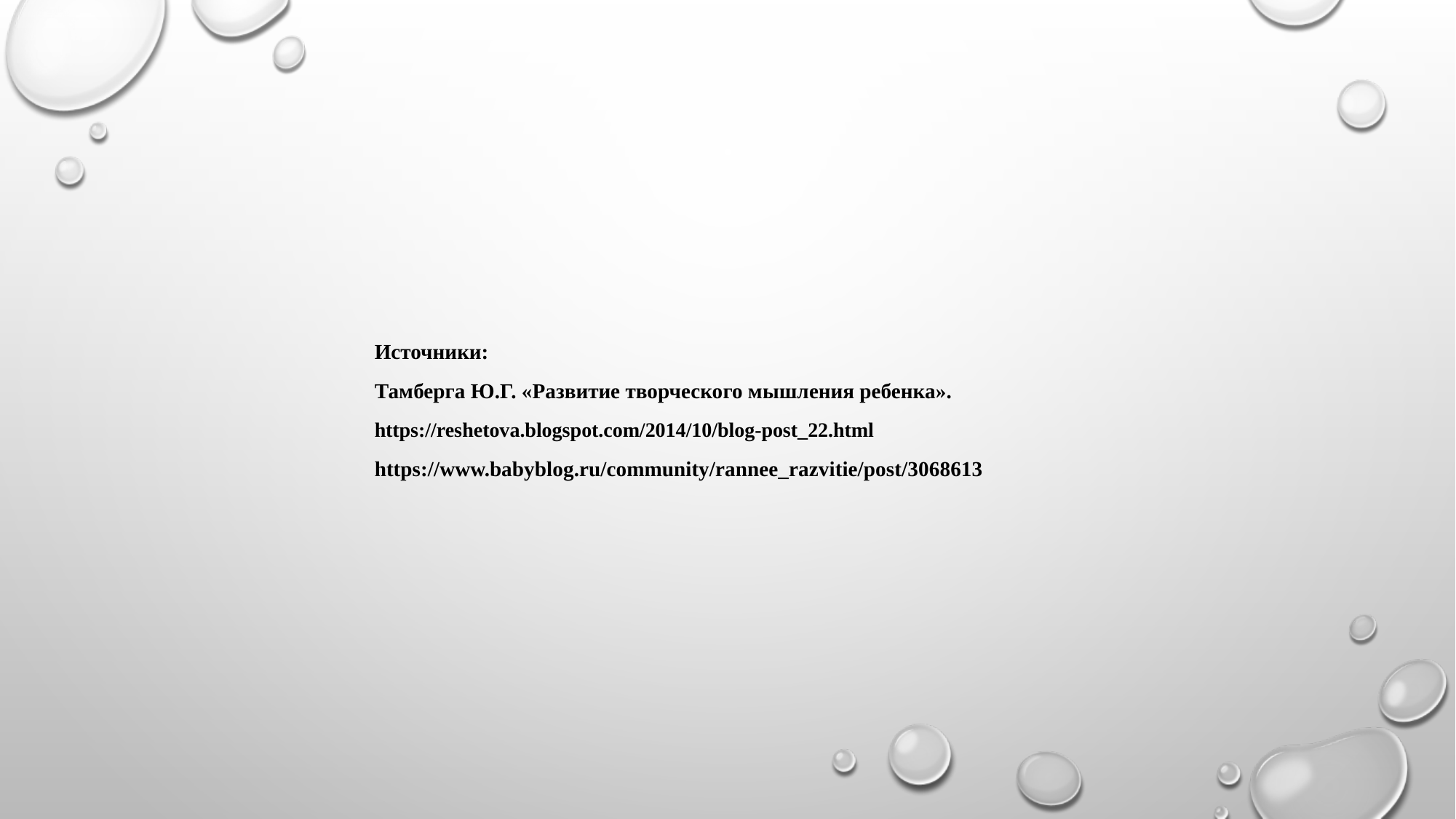

Источники:
Тамберга Ю.Г. «Развитие творческого мышления ребенка».
https://reshetova.blogspot.com/2014/10/blog-post_22.html
https://www.babyblog.ru/community/rannee_razvitie/post/3068613